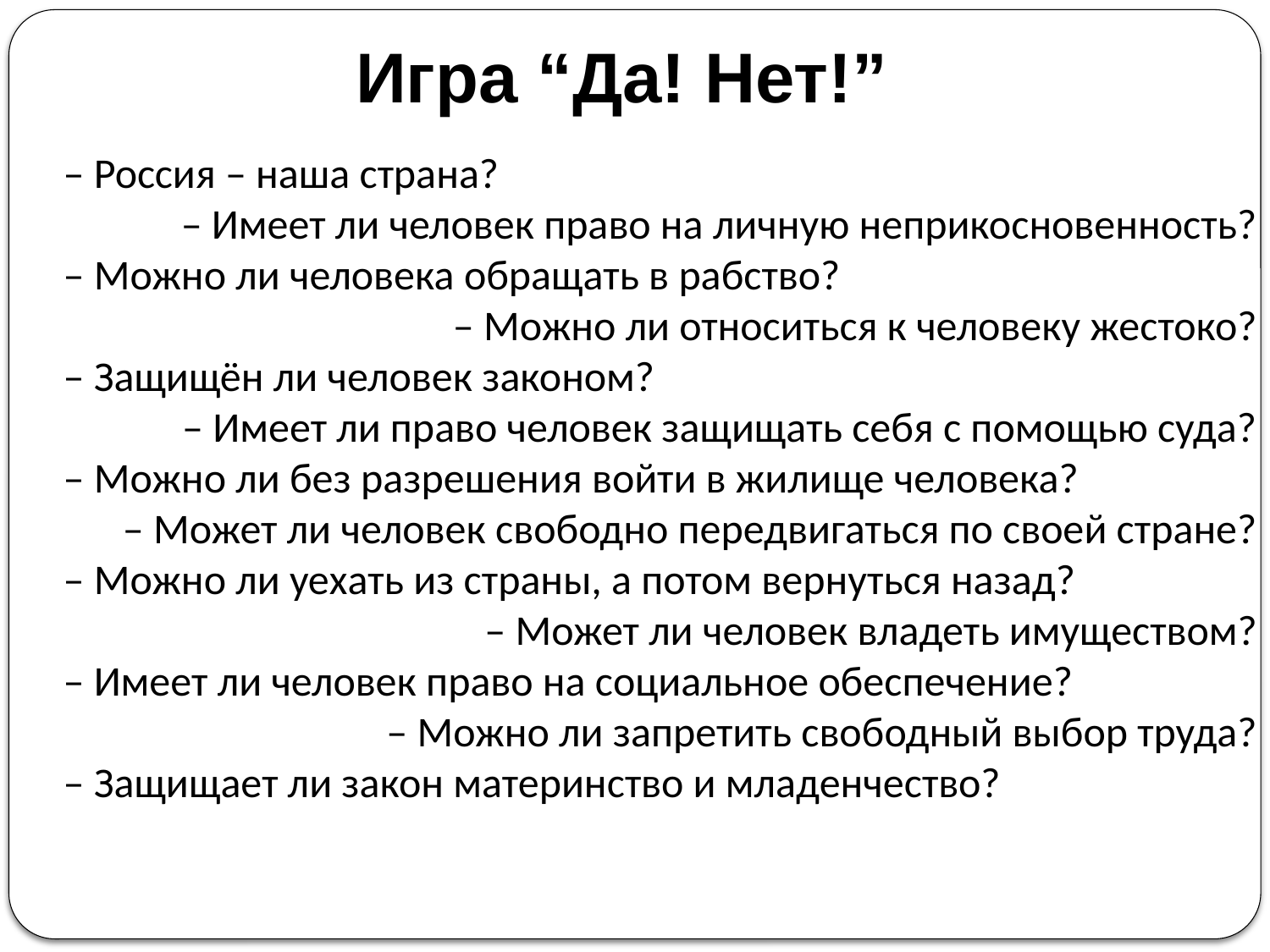

Игра “Да! Нет!”
– Россия – наша страна?
– Имеет ли человек право на личную неприкосновенность?
– Можно ли человека обращать в рабство?
– Можно ли относиться к человеку жестоко?
– Защищён ли человек законом?
– Имеет ли право человек защищать себя с помощью суда?
– Можно ли без разрешения войти в жилище человека?
– Может ли человек свободно передвигаться по своей стране?
– Можно ли уехать из страны, а потом вернуться назад?
– Может ли человек владеть имуществом?
– Имеет ли человек право на социальное обеспечение?
– Можно ли запретить свободный выбор труда?
– Защищает ли закон материнство и младенчество?